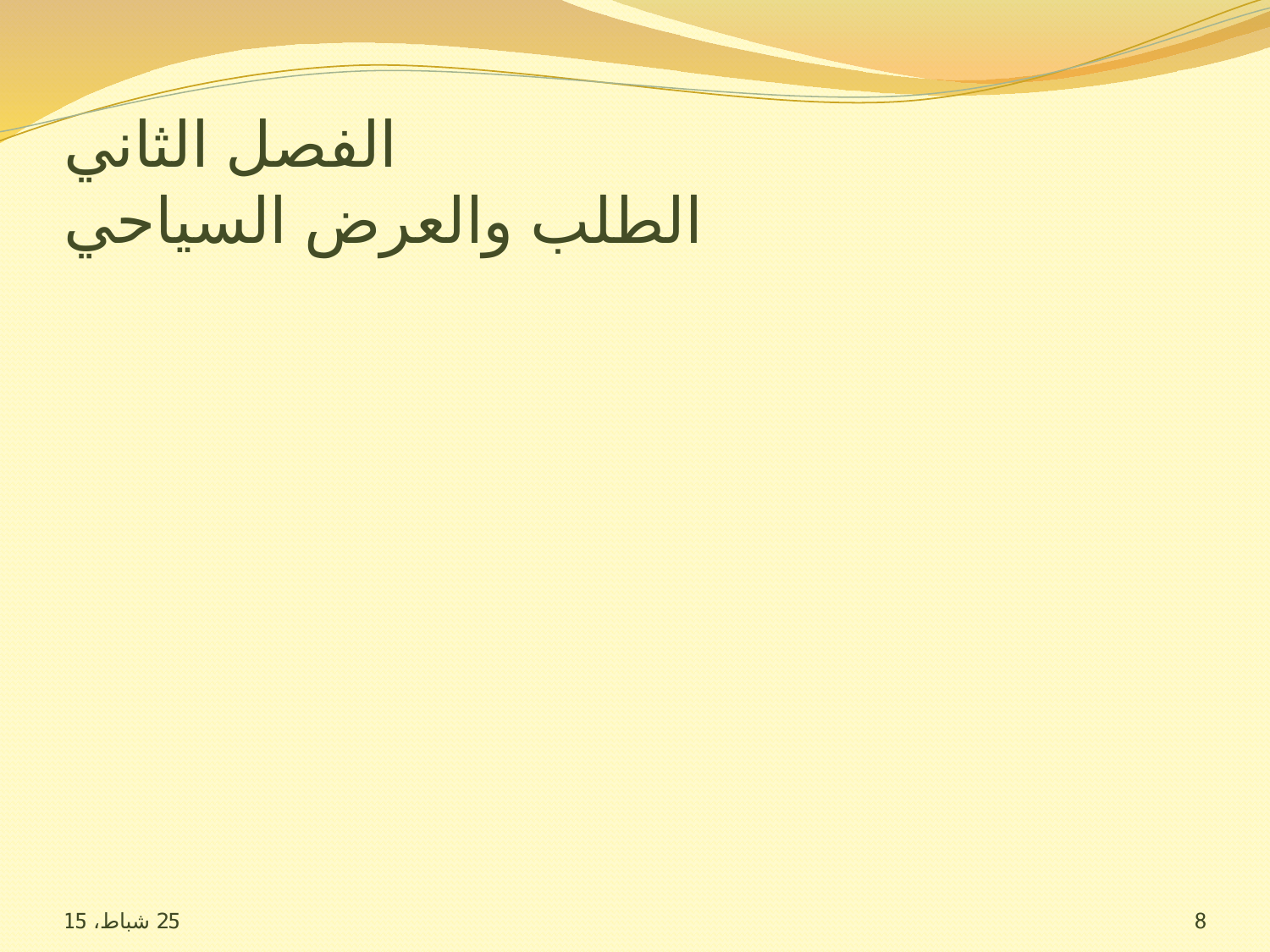

# الفصل الثاني الطلب والعرض السياحي

25 شباط، 15
8